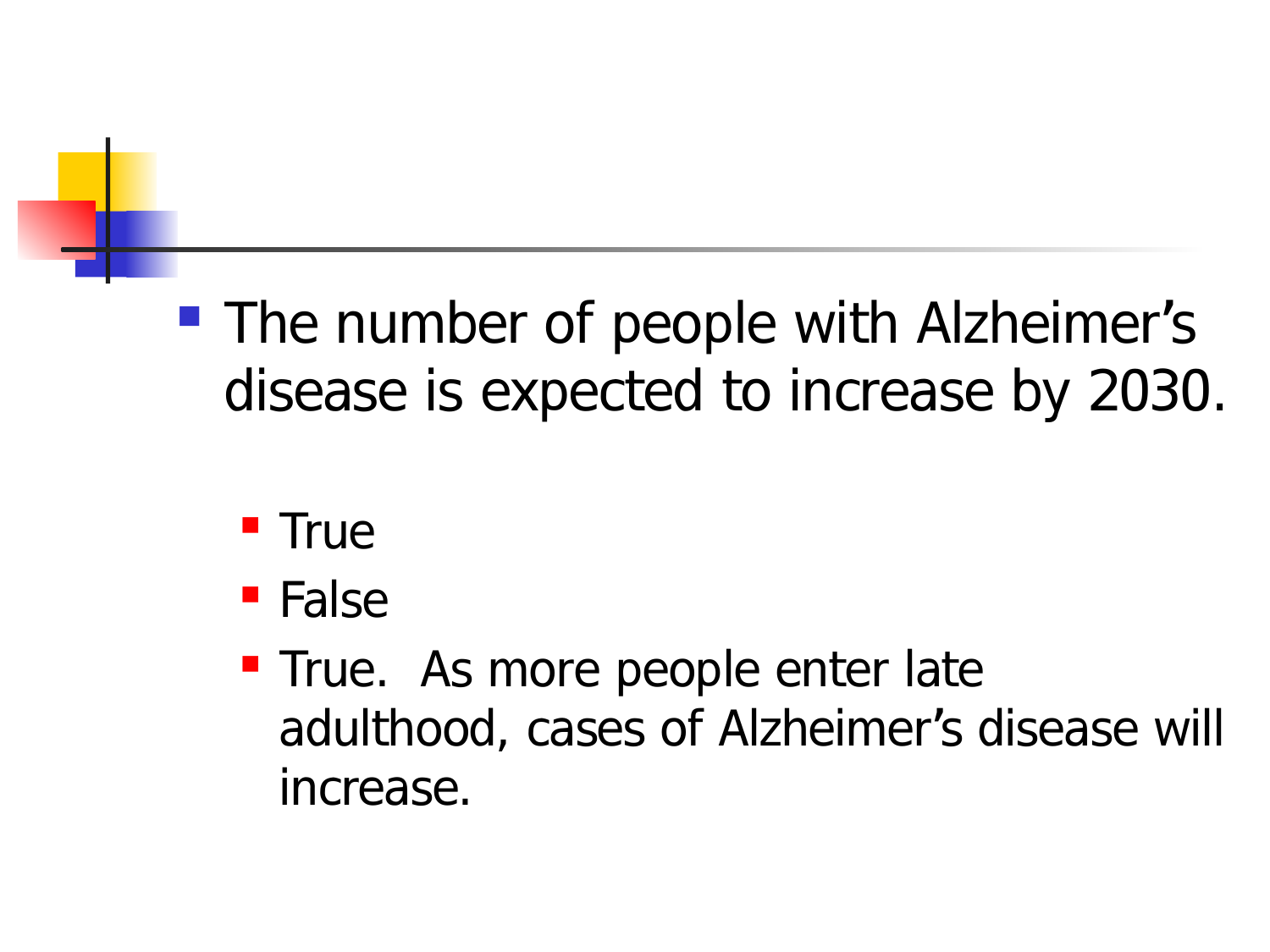

#
The number of people with Alzheimer’s disease is expected to increase by 2030.
True
False
True.  As more people enter late adulthood, cases of Alzheimer’s disease will increase.